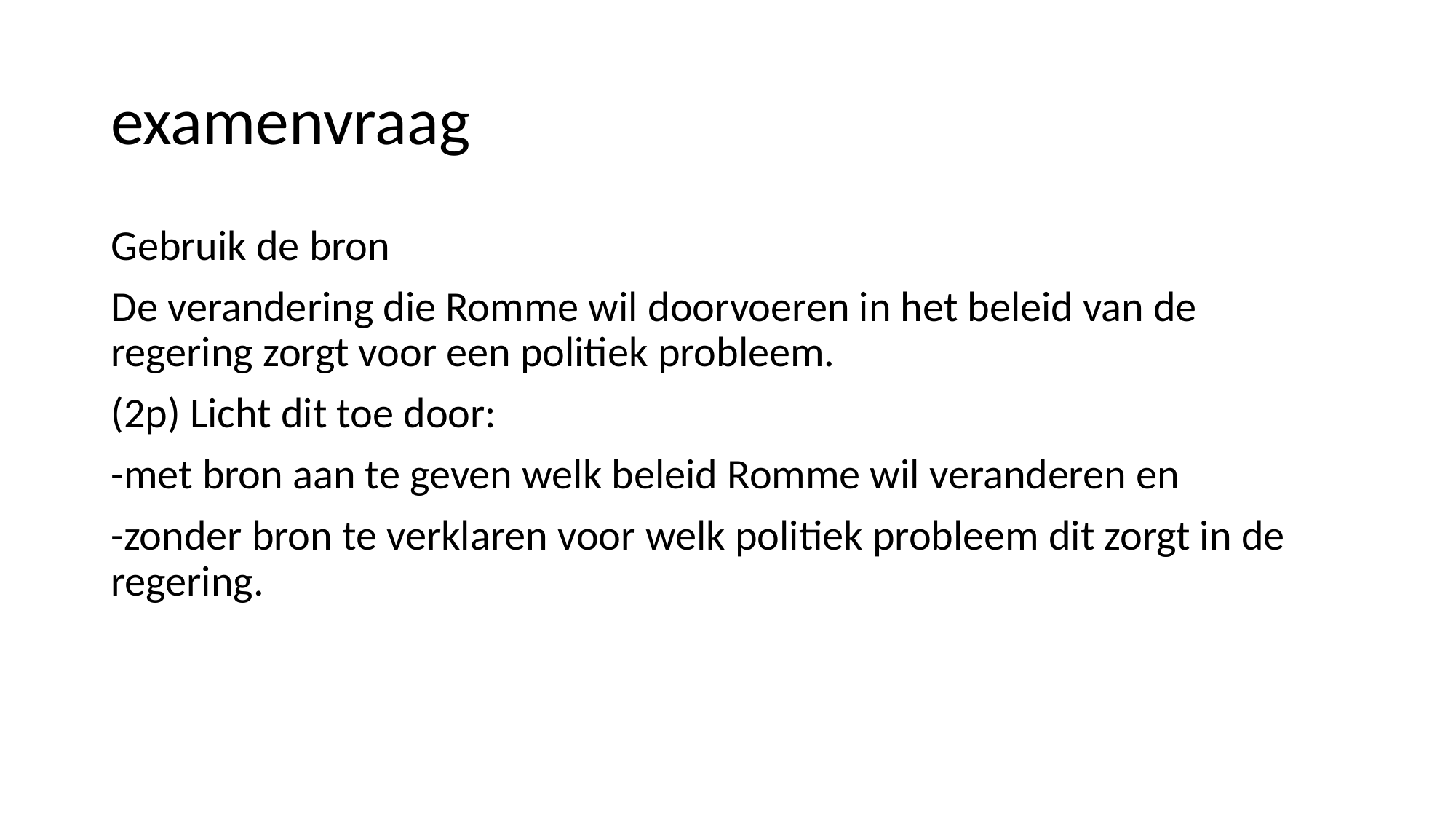

# examenvraag
Gebruik de bron
De verandering die Romme wil doorvoeren in het beleid van de regering zorgt voor een politiek probleem.
(2p) Licht dit toe door:
-met bron aan te geven welk beleid Romme wil veranderen en
-zonder bron te verklaren voor welk politiek probleem dit zorgt in de regering.